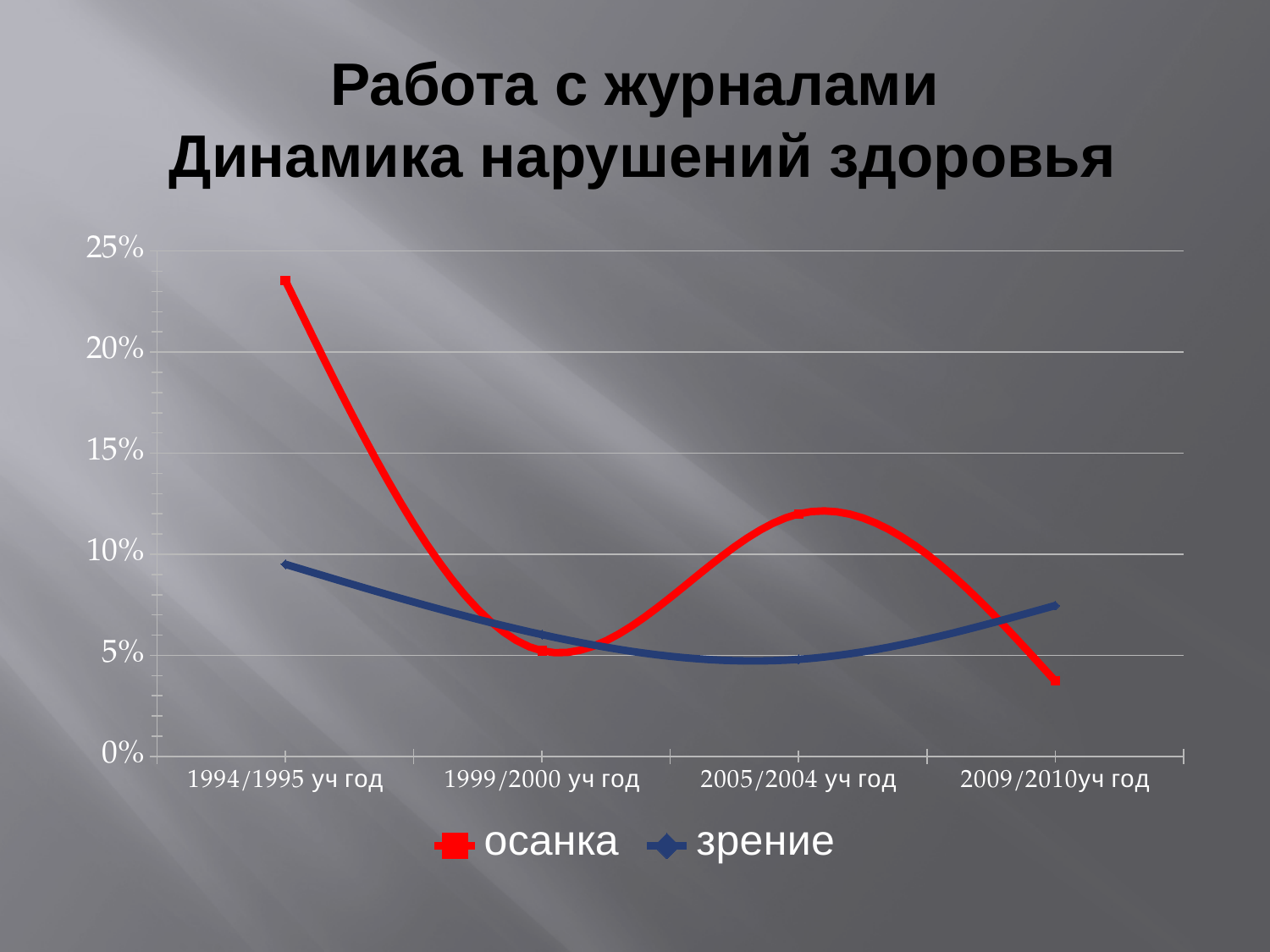

# Работа с журналами Динамика нарушений здоровья

### Chart

| Category | осанка | зрение |
|---|---|---|
| 1994/1995 уч год | 0.2352941176470589 | 0.09502262443438916 |
| 1999/2000 уч год | 0.05220883534136546 | 0.06024096385542188 |
| 2005/2004 уч год | 0.12000000000000002 | 0.048 |
| 2009/2010уч год | 0.03731343283582089 | 0.07462686567164178 |